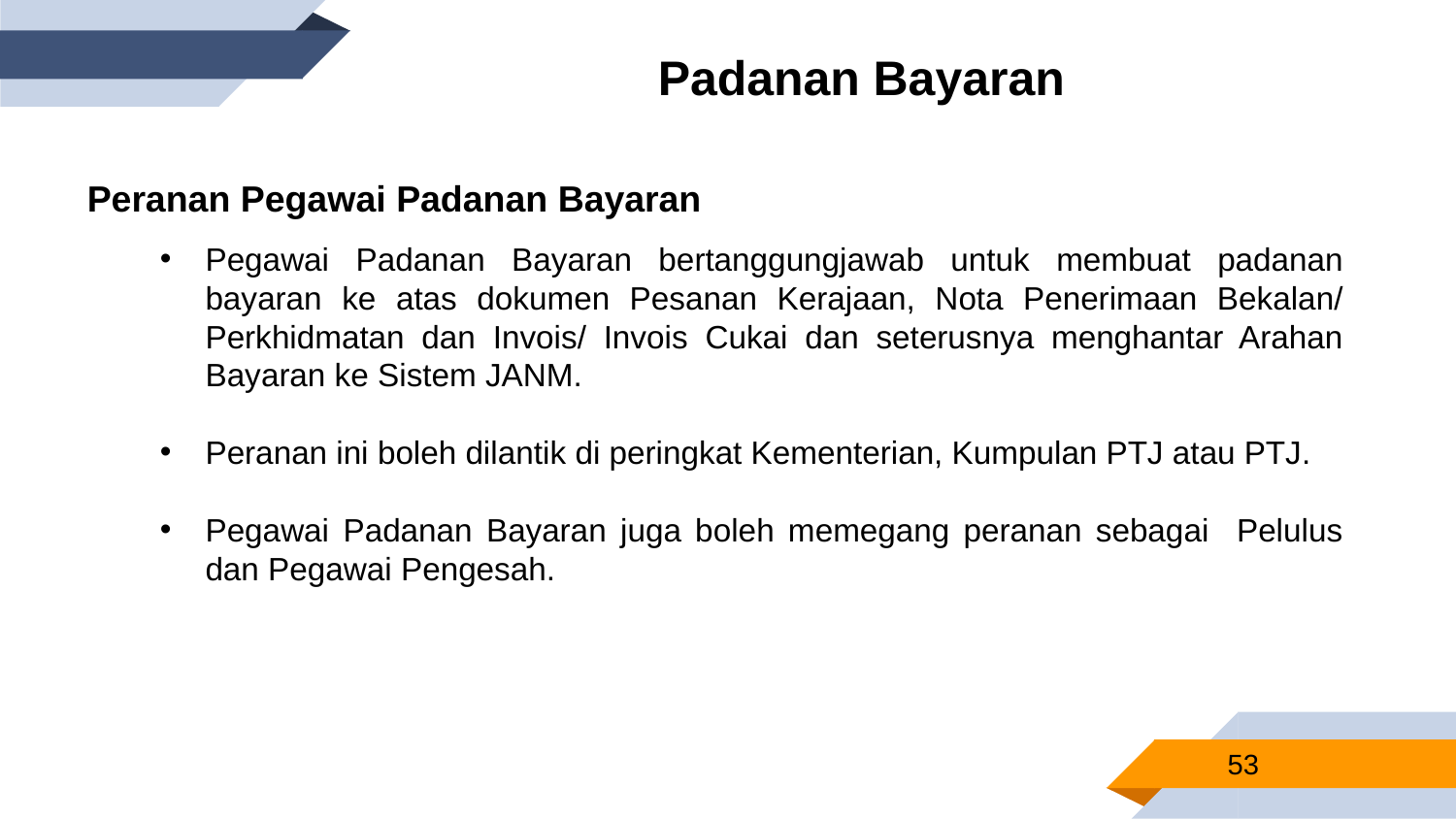

Padanan Bayaran
Peranan Pegawai Padanan Bayaran
Pegawai Padanan Bayaran bertanggungjawab untuk membuat padanan bayaran ke atas dokumen Pesanan Kerajaan, Nota Penerimaan Bekalan/ Perkhidmatan dan Invois/ Invois Cukai dan seterusnya menghantar Arahan Bayaran ke Sistem JANM.

Peranan ini boleh dilantik di peringkat Kementerian, Kumpulan PTJ atau PTJ.

Pegawai Padanan Bayaran juga boleh memegang peranan sebagai  Pelulus dan Pegawai Pengesah.
53